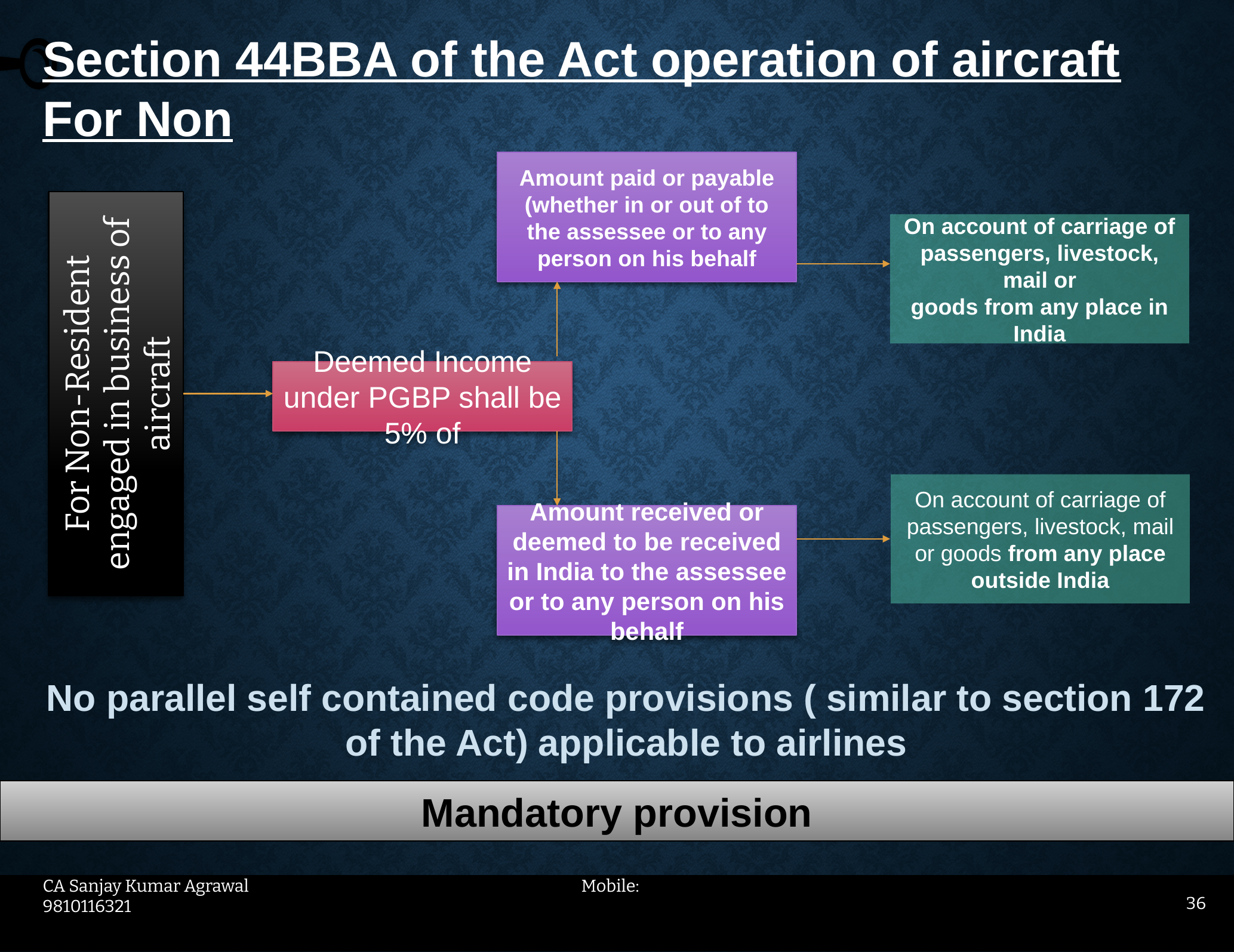

Section 44BBA of the Act operation of aircraft For Non
Amount paid or payable (whether in or out of to the assessee or to any person on his behalf
For Non-Resident engaged in business of aircraft
On account of carriage of
passengers, livestock, mail or
goods from any place in India
Deemed Income under PGBP shall be 5% of
On account of carriage of passengers, livestock, mail or goods from any place outside India
Amount received or deemed to be received in India to the assessee or to any person on his behalf
No parallel self contained code provisions ( similar to section 172 of the Act) applicable to airlines
Mandatory provision
36
CA Sanjay Kumar Agrawal                                                                                                 Mobile: 9810116321